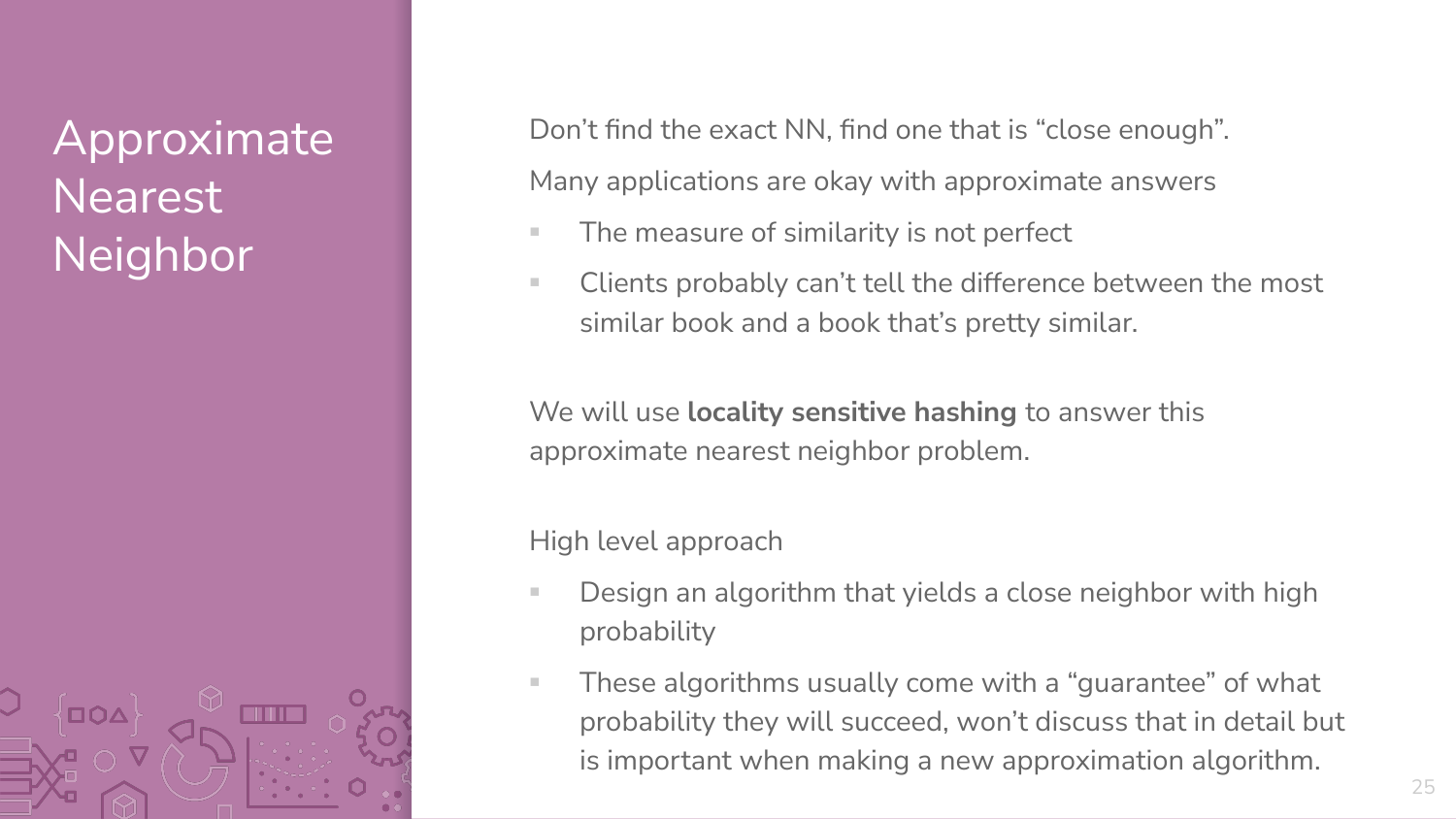

# Approximate Nearest Neighbor
Don’t find the exact NN, find one that is “close enough”.
Many applications are okay with approximate answers
The measure of similarity is not perfect
Clients probably can’t tell the difference between the most similar book and a book that’s pretty similar.
We will use locality sensitive hashing to answer this approximate nearest neighbor problem.
High level approach
Design an algorithm that yields a close neighbor with high probability
These algorithms usually come with a “guarantee” of what probability they will succeed, won’t discuss that in detail but is important when making a new approximation algorithm.

25